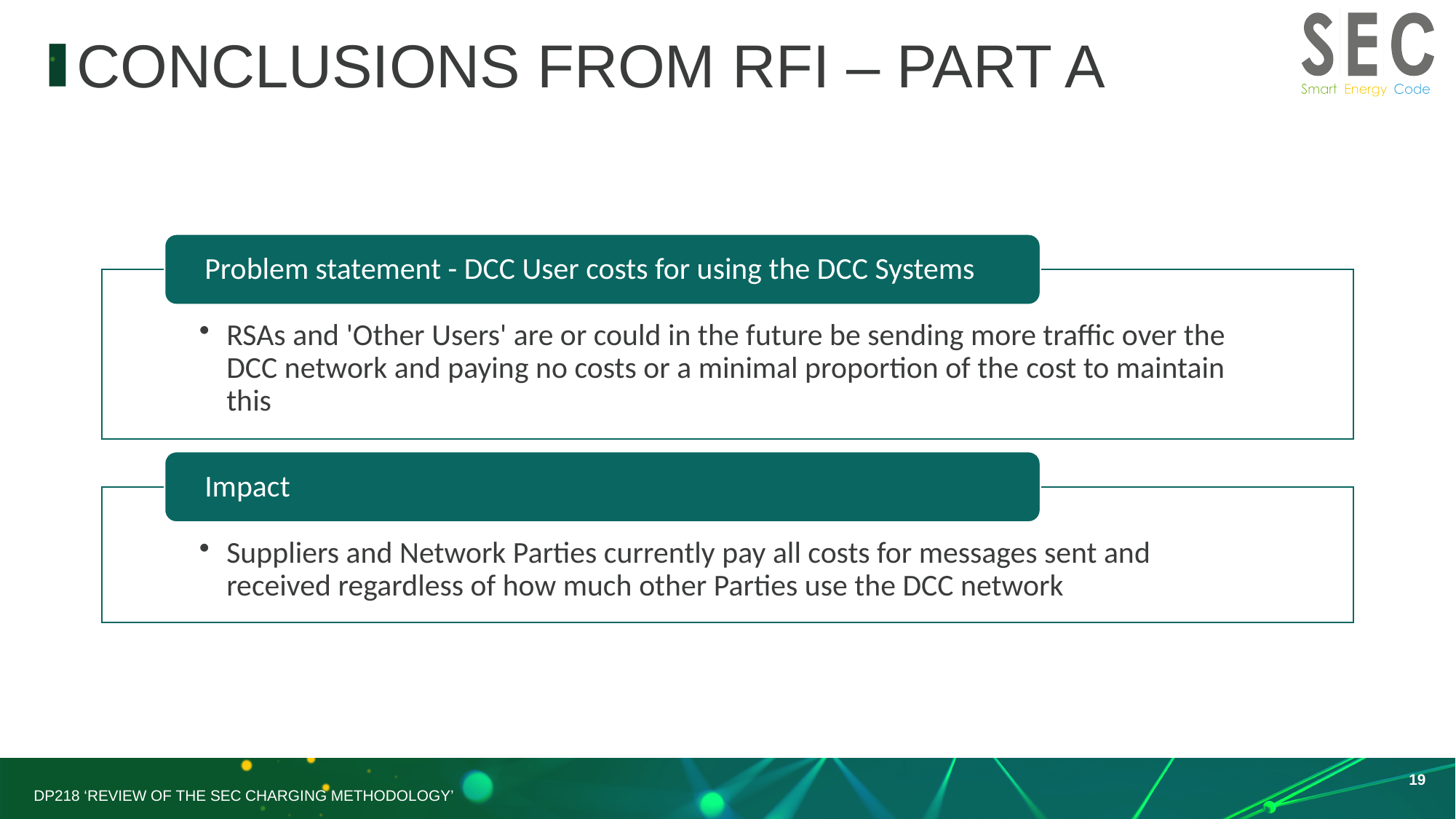

# CONCLUSIONS FROM RFI – PART A
RSAs and 'Other Users' are or could in the future be sending more traffic over the DCC network and paying no costs or a minimal proportion of the cost to maintain this
Problem statement - DCC User costs for using the DCC Systems
Suppliers and Network Parties currently pay all costs for messages sent and received regardless of how much other Parties use the DCC network
Impact
19
DP218 ‘Review of the SEC Charging Methodology’